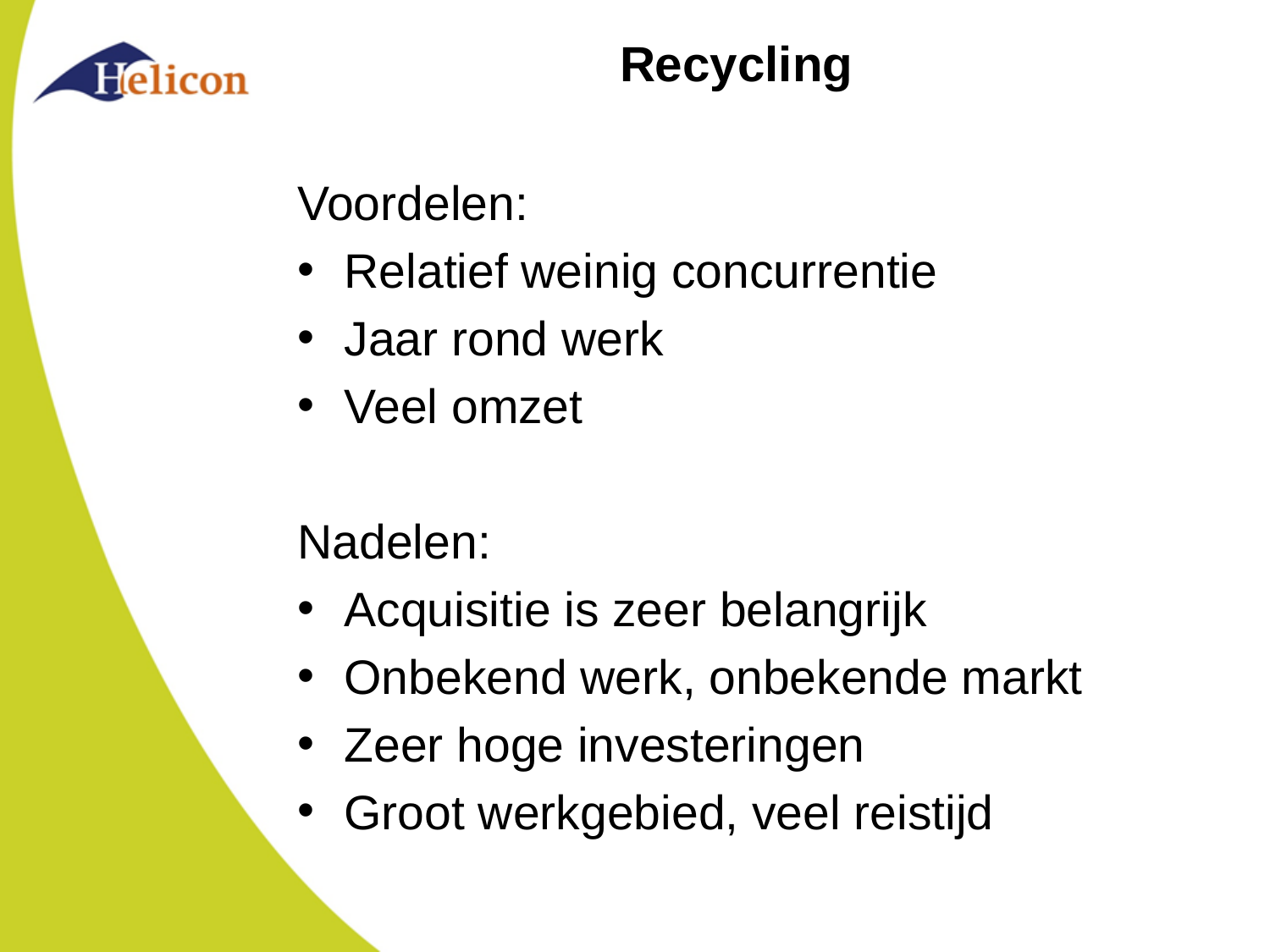

# Recycling
Voordelen:
Relatief weinig concurrentie
Jaar rond werk
Veel omzet

Nadelen:
Acquisitie is zeer belangrijk
Onbekend werk, onbekende markt
Zeer hoge investeringen
Groot werkgebied, veel reistijd